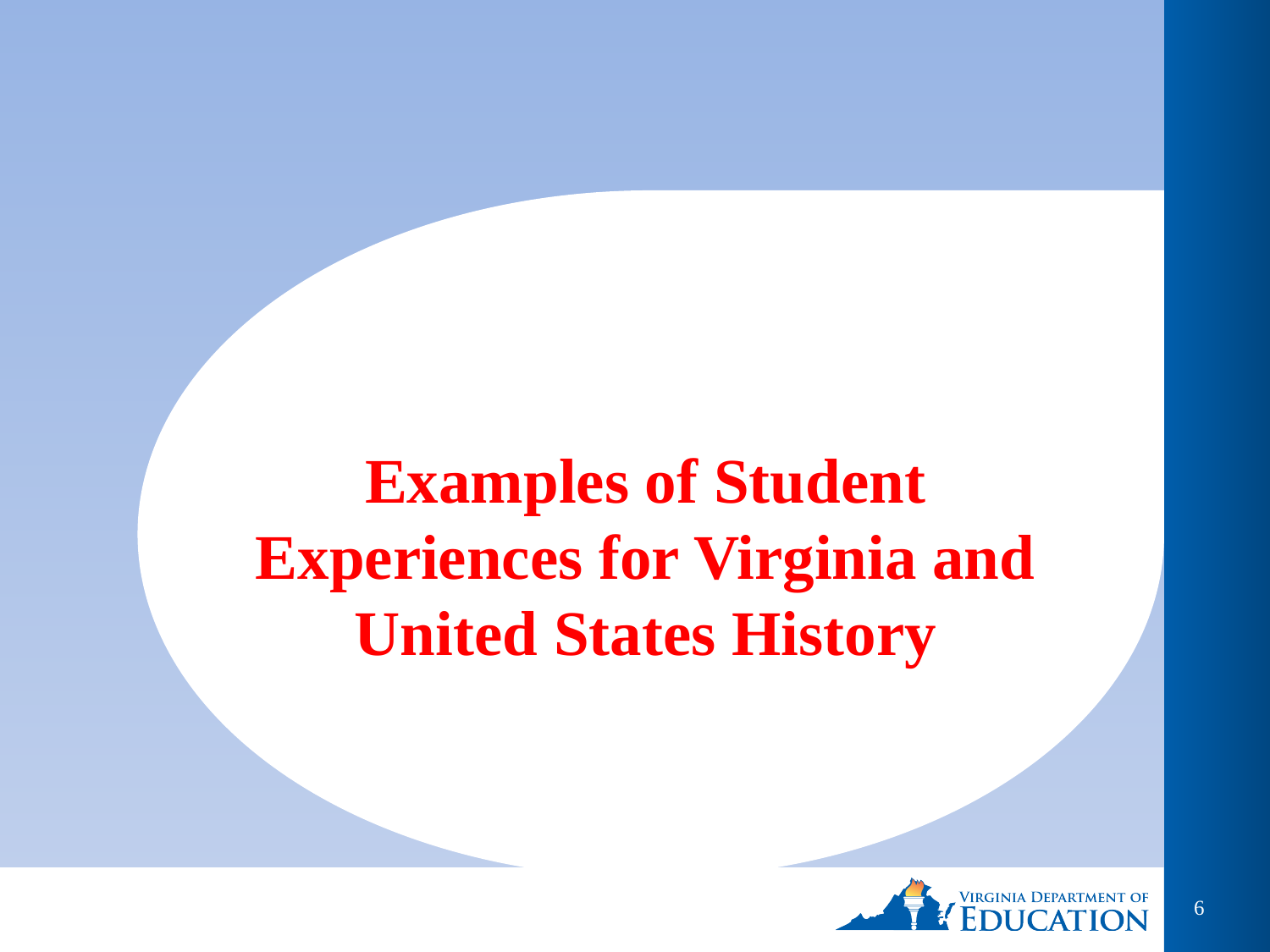

# Examples of Student Experiences for Virginia and United States History
6